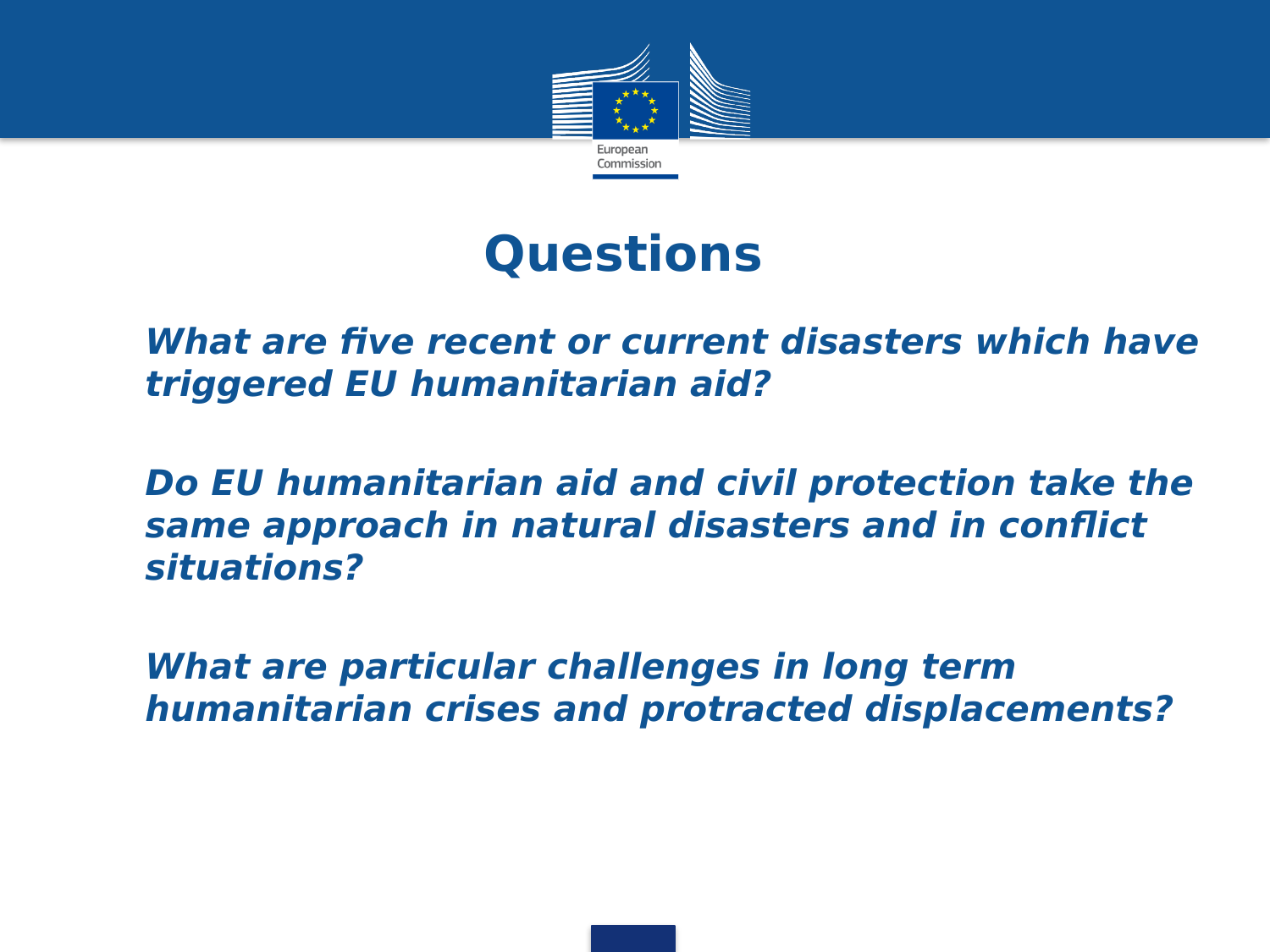

Questions
What are five recent or current disasters which have triggered EU humanitarian aid?

Do EU humanitarian aid and civil protection take the same approach in natural disasters and in conflict situations?

What are particular challenges in long term humanitarian crises and protracted displacements?